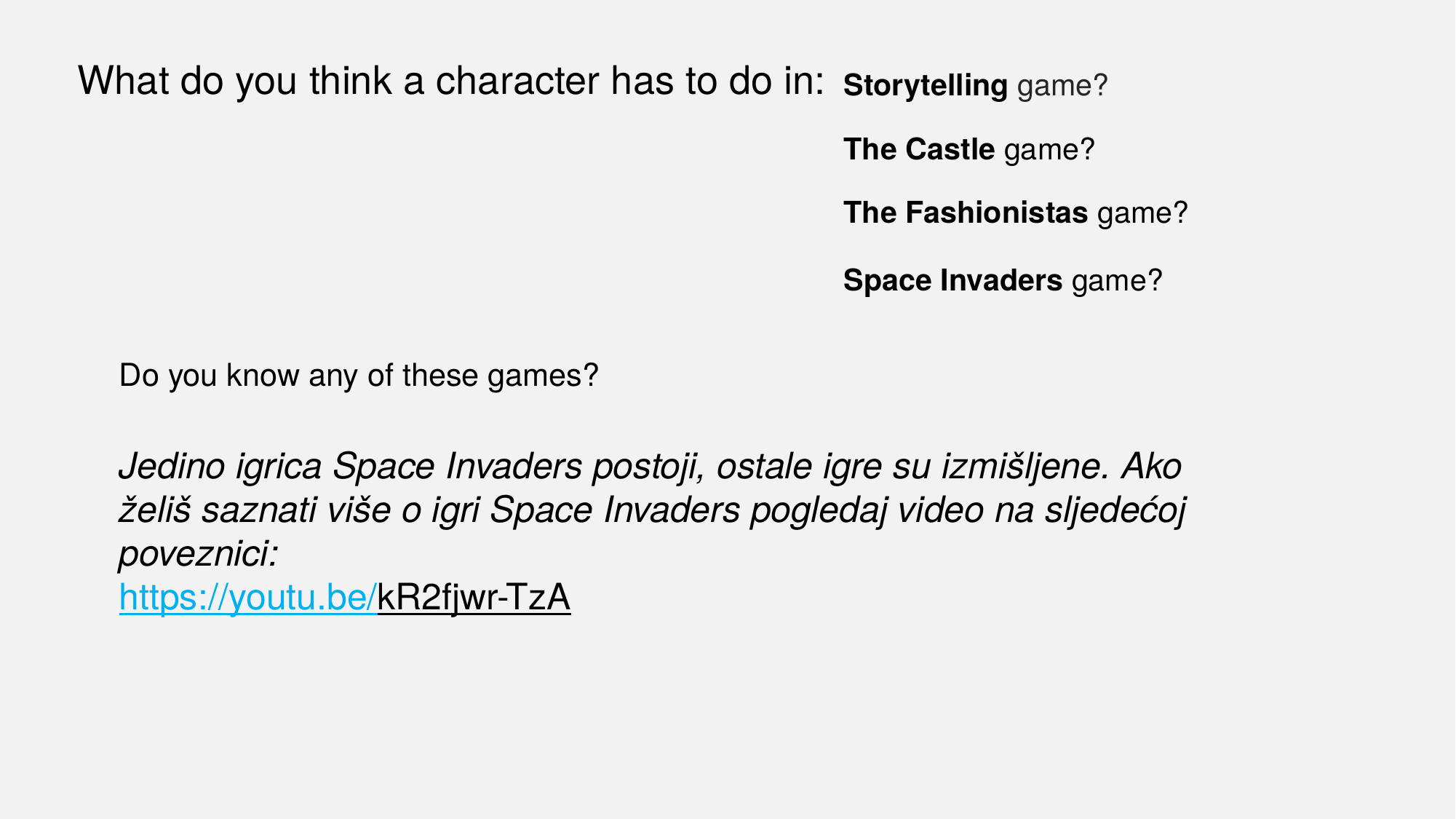

What do you think a character has to do in:
Storytelling game?

The Castle game?

The Fashionistas game?

Space Invaders game?

Do you know any of these games?

Jedino igrica Space Invaders postoji, ostale igre su izmišljene. Ako želiš saznati više o igri Space Invaders pogledaj video na sljedećoj poveznici:
https://youtu.be/kR2fjwr-TzA